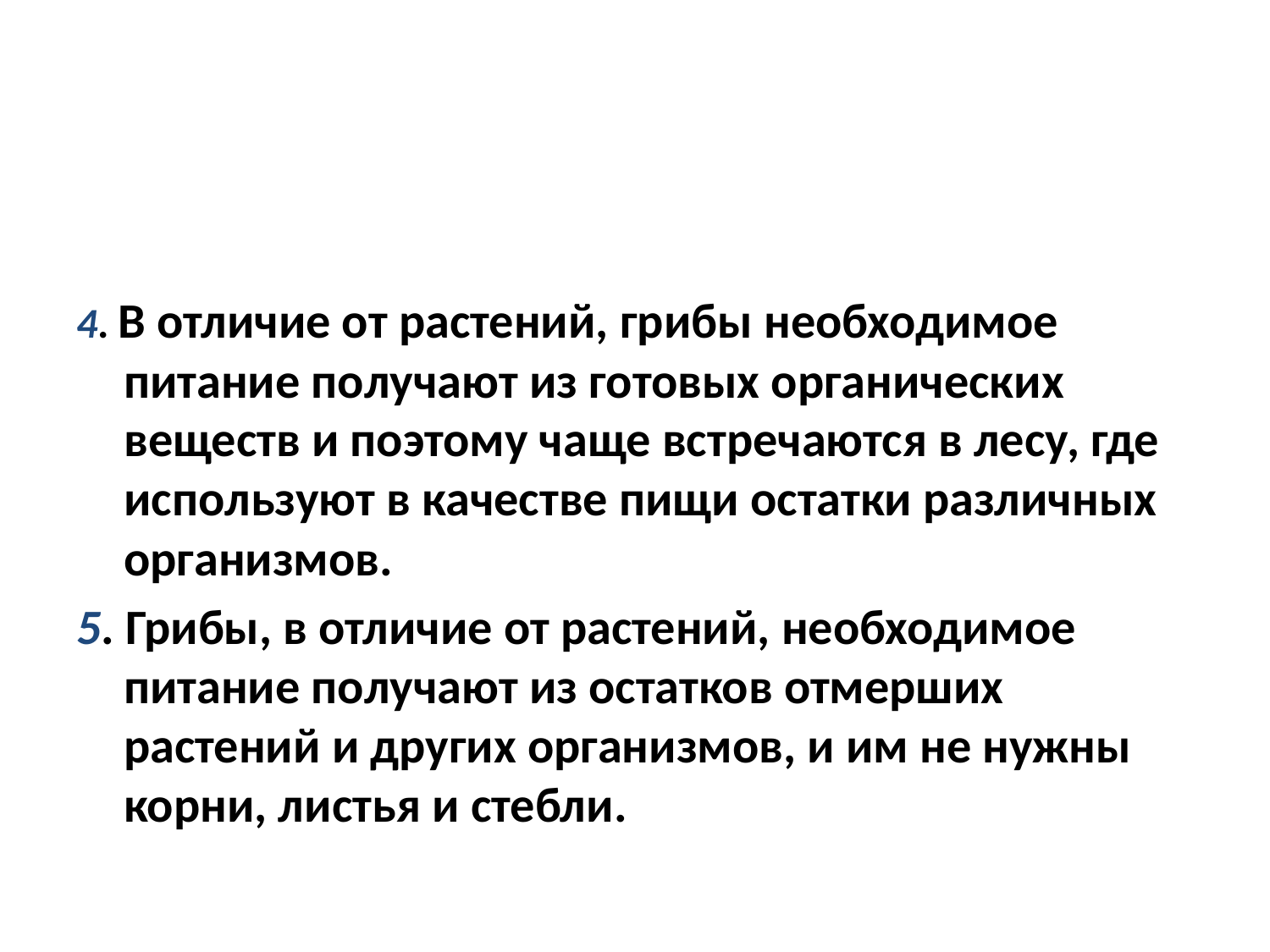

#

4. В отличие от растений, грибы необходимое питание получают из готовых органических веществ и поэтому чаще встречаются в лесу, где используют в качестве пищи остатки различных организмов.
5. Грибы, в отличие от растений, необходимое питание получают из остатков отмерших растений и других организмов, и им не нужны корни, листья и стебли.